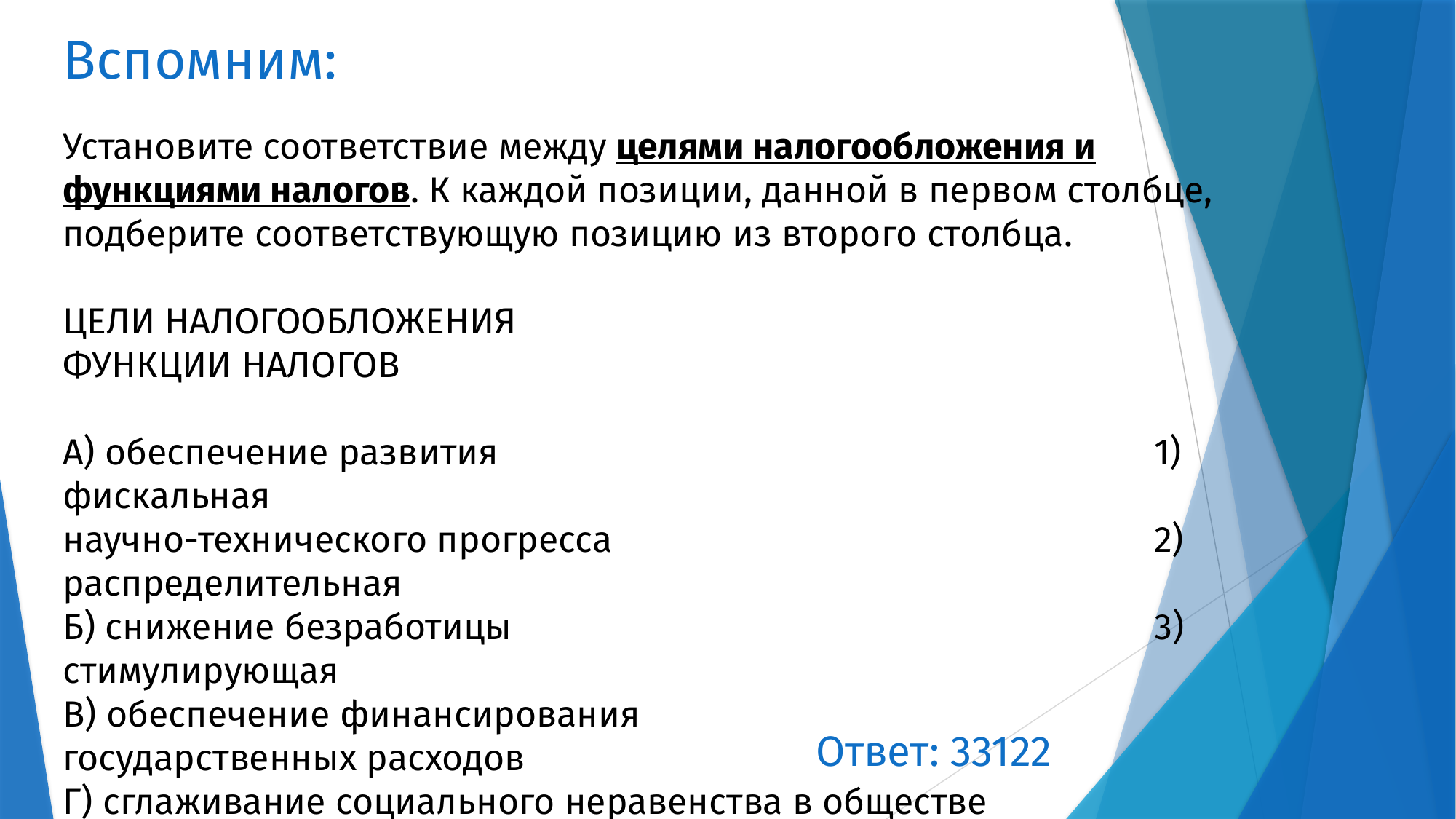

# Вспомним:
Установите соответствие между целями налогообложения и функциями налогов. К каждой позиции, данной в первом столбце, подберите соответствующую позицию из второго столбца.

ЦЕЛИ НАЛОГООБЛОЖЕНИЯ 						ФУНКЦИИ НАЛОГОВ

А) обеспечение развития 						1) фискальная
научно-технического прогресса					2) распределительная
Б) снижение безработицы						3) стимулирующая
В) обеспечение финансирования
государственных расходов
Г) сглаживание социального неравенства в обществе
Д) снижение различий в уровне жизни в разных регионах страны
Ответ: 33122